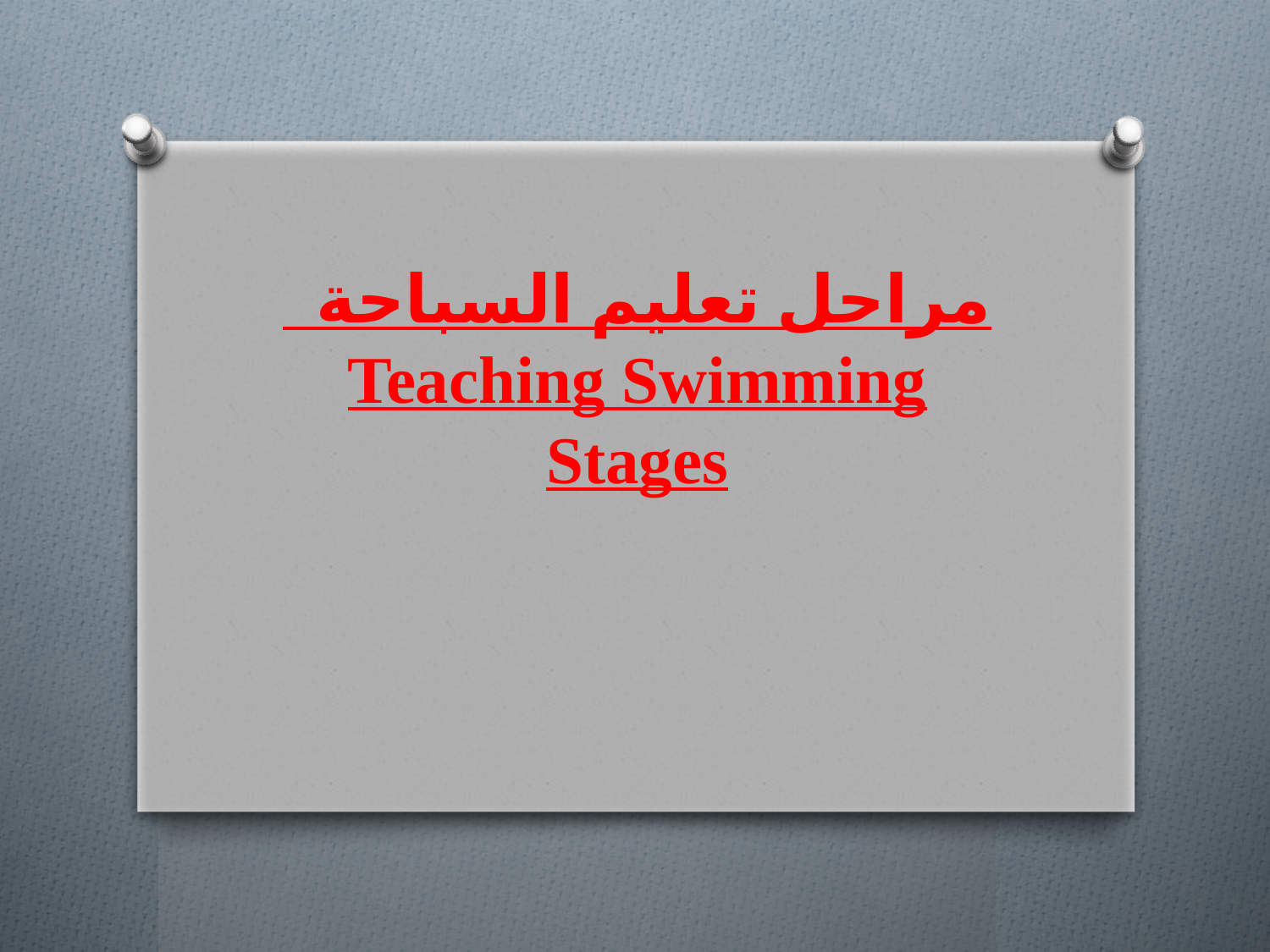

# مراحل تعليم السباحة   Teaching Swimming Stages